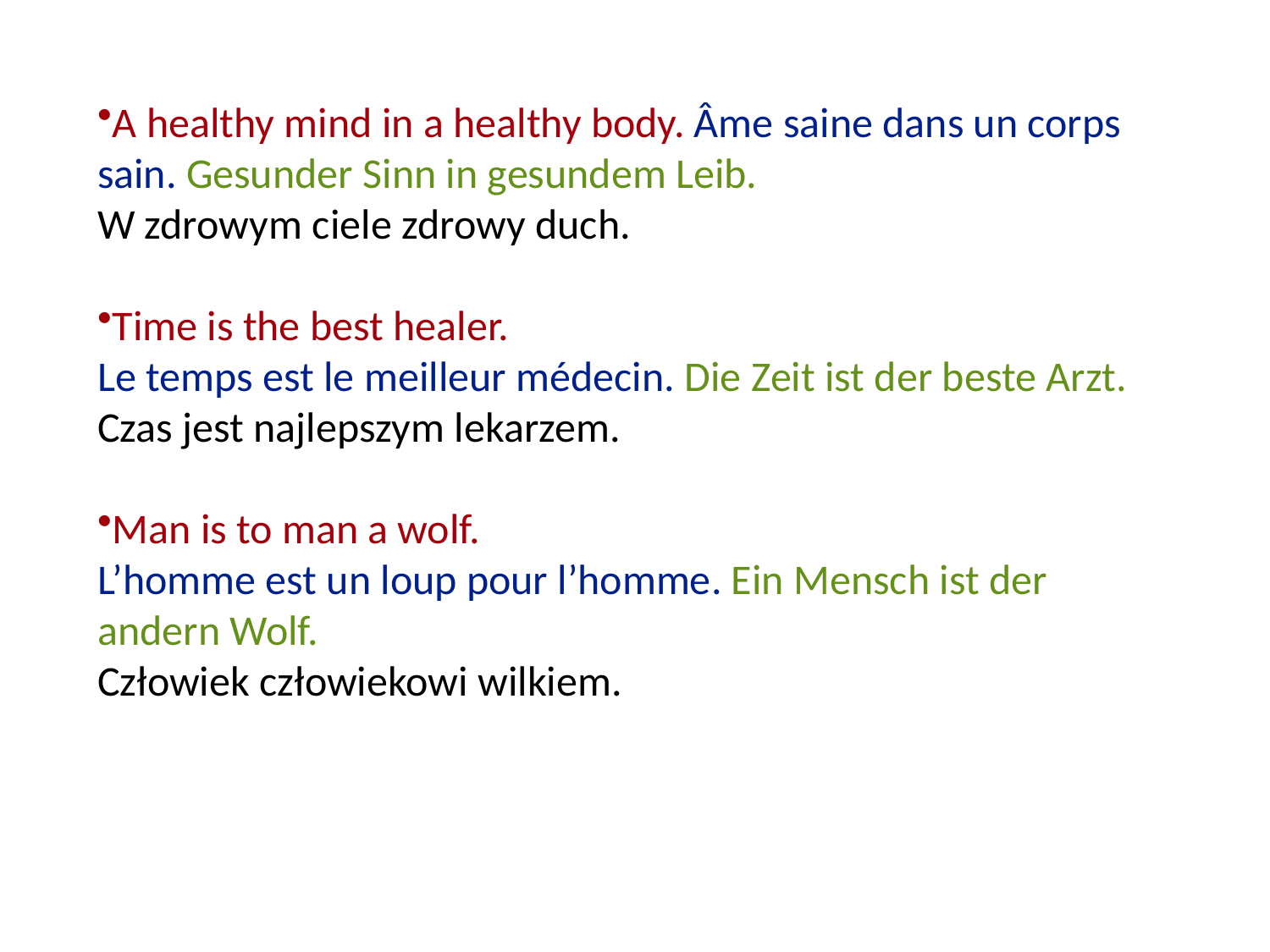

A healthy mind in a healthy body. Âme saine dans un corps sain. Gesunder Sinn in gesundem Leib.
W zdrowym ciele zdrowy duch.

Time is the best healer.
Le temps est le meilleur médecin. Die Zeit ist der beste Arzt.
Czas jest najlepszym lekarzem.

Man is to man a wolf.
L’homme est un loup pour l’homme. Ein Mensch ist der andern Wolf.
Człowiek człowiekowi wilkiem.